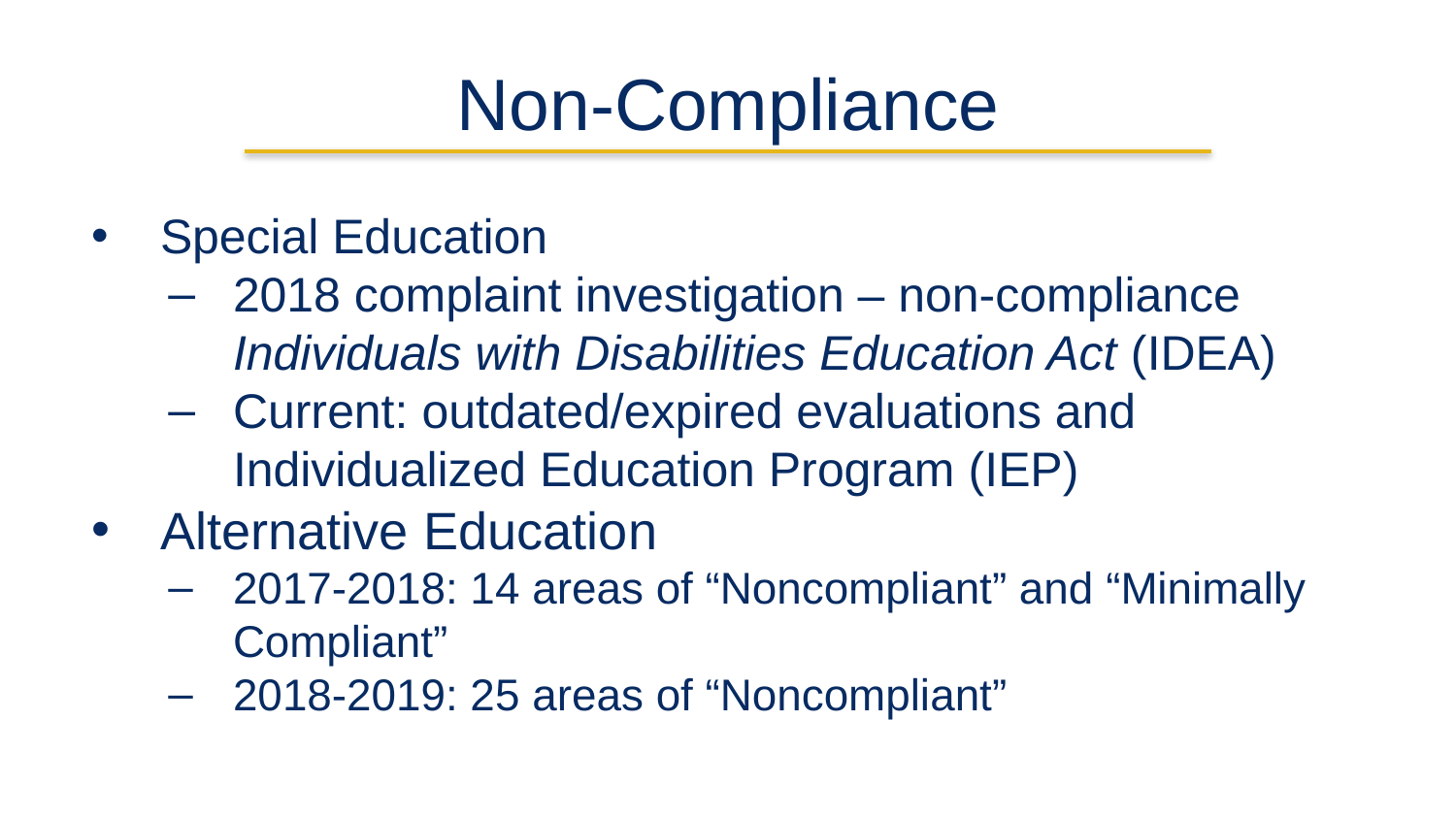

# Non-Compliance
Special Education
2018 complaint investigation – non-compliance Individuals with Disabilities Education Act (IDEA)
Current: outdated/expired evaluations and Individualized Education Program (IEP)
Alternative Education
2017-2018: 14 areas of “Noncompliant” and “Minimally Compliant”
2018-2019: 25 areas of “Noncompliant”